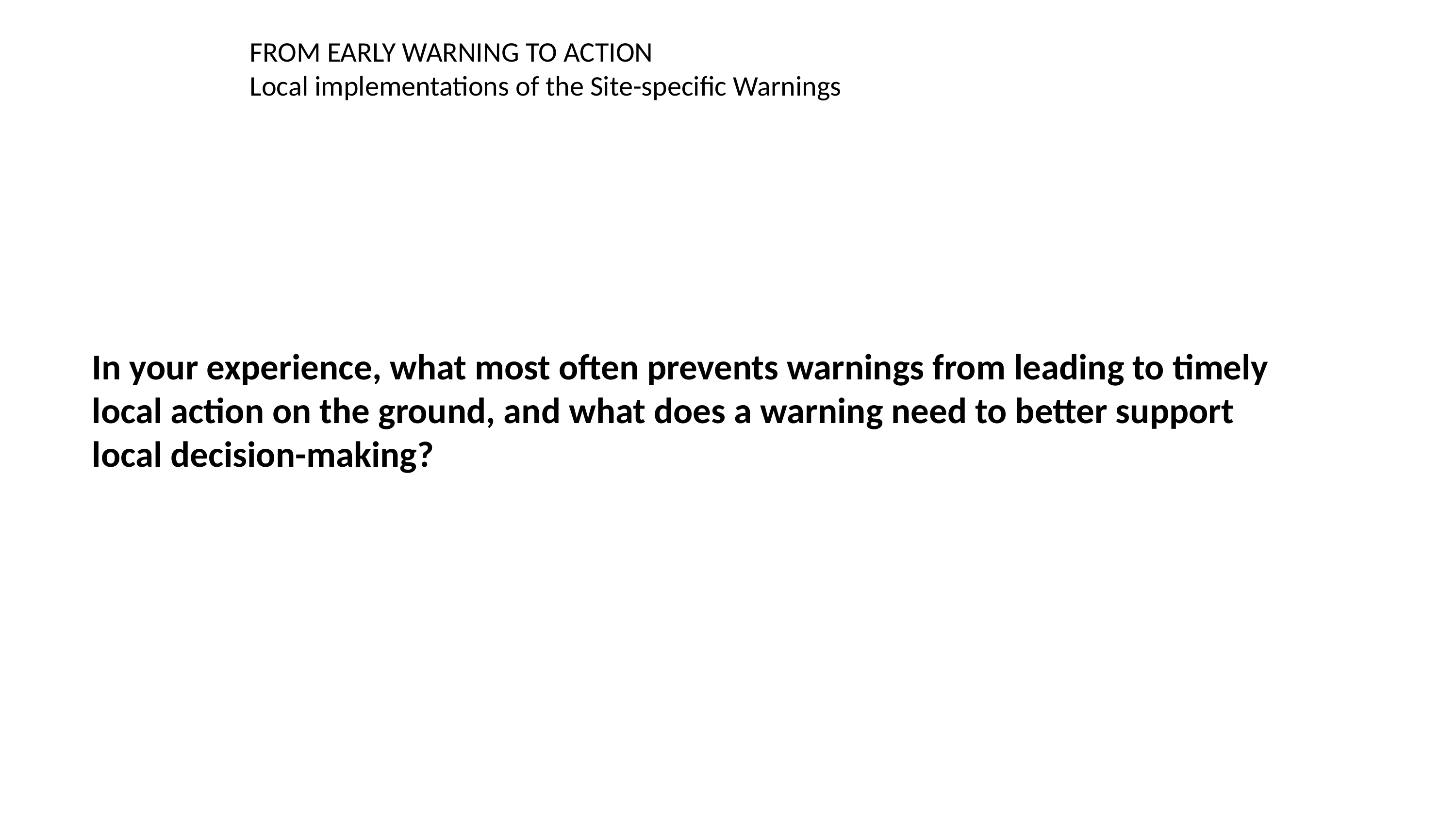

FROM EARLY WARNING TO ACTION
Local implementations of the Site-specific Warnings

In your experience, what most often prevents warnings from leading to timely local action on the ground, and what does a warning need to better support local decision-making?